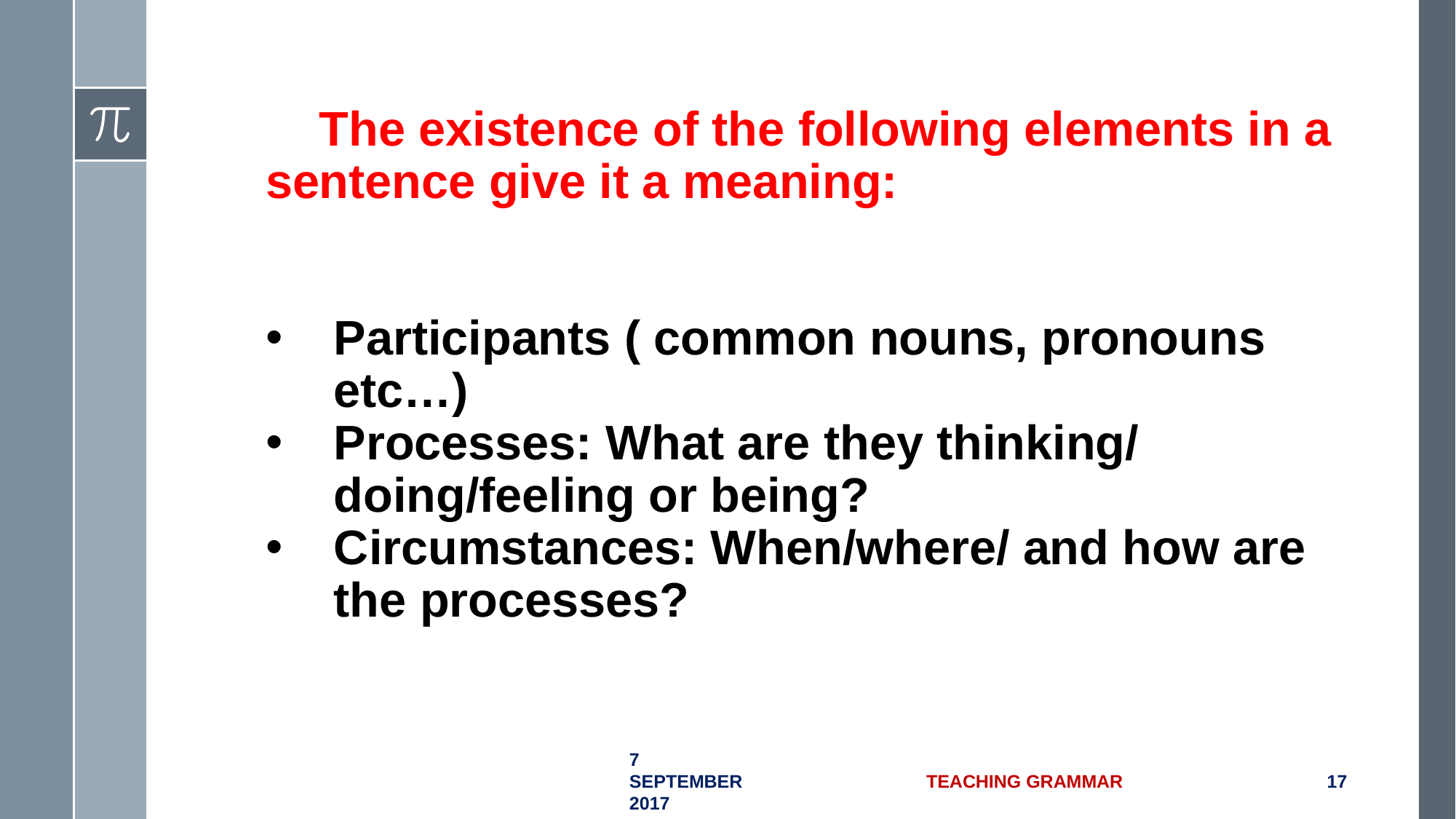

The existence of the following elements in a sentence give it a meaning:

Participants ( common nouns, pronouns etc…)
Processes: What are they thinking/ doing/feeling or being?
Circumstances: When/where/ and how are the processes?
7 September 2017
Teaching Grammar
17